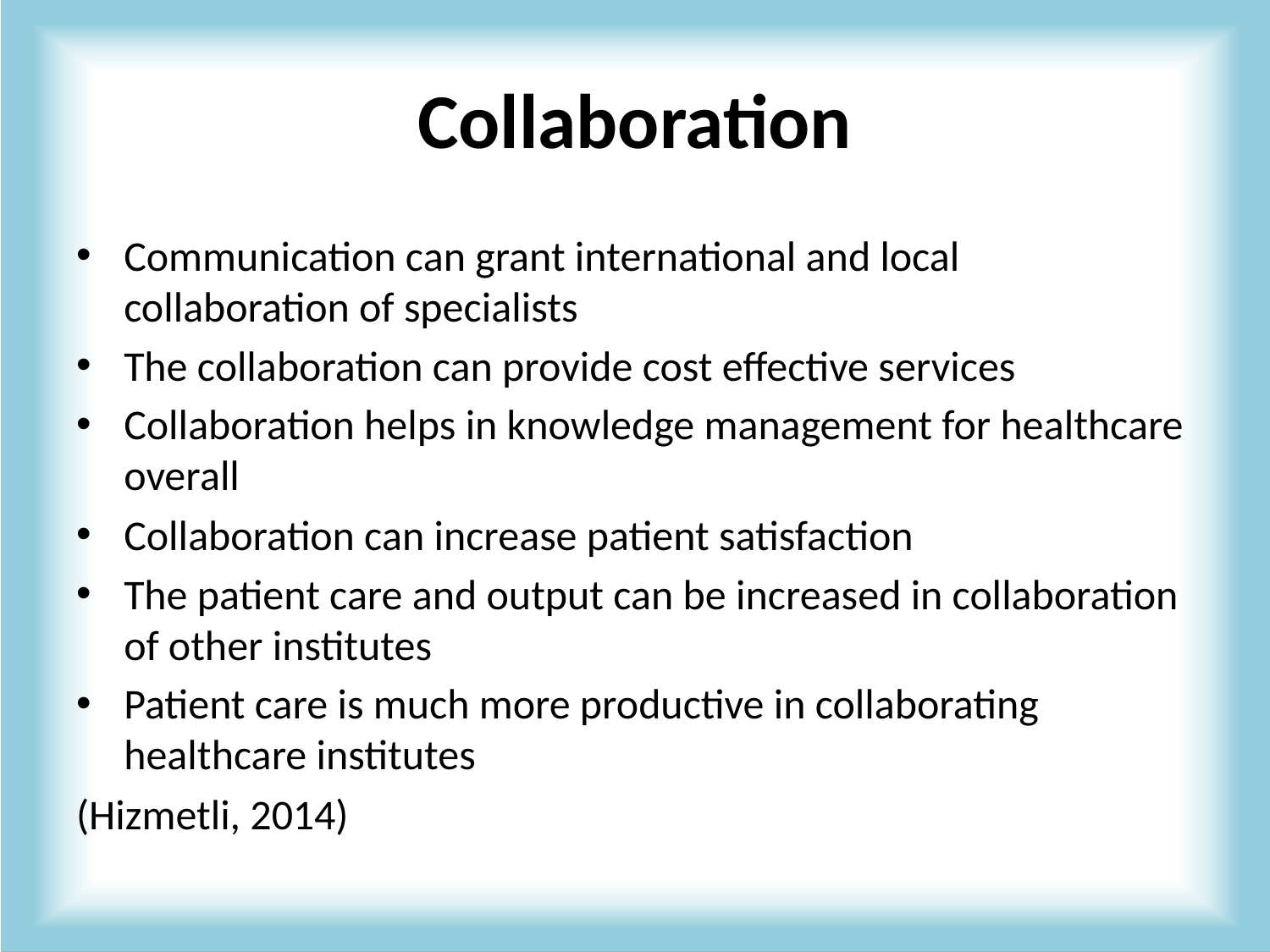

# Collaboration
Communication can grant international and local collaboration of specialists
The collaboration can provide cost effective services
Collaboration helps in knowledge management for healthcare overall
Collaboration can increase patient satisfaction
The patient care and output can be increased in collaboration of other institutes
Patient care is much more productive in collaborating healthcare institutes
(Hizmetli, 2014)